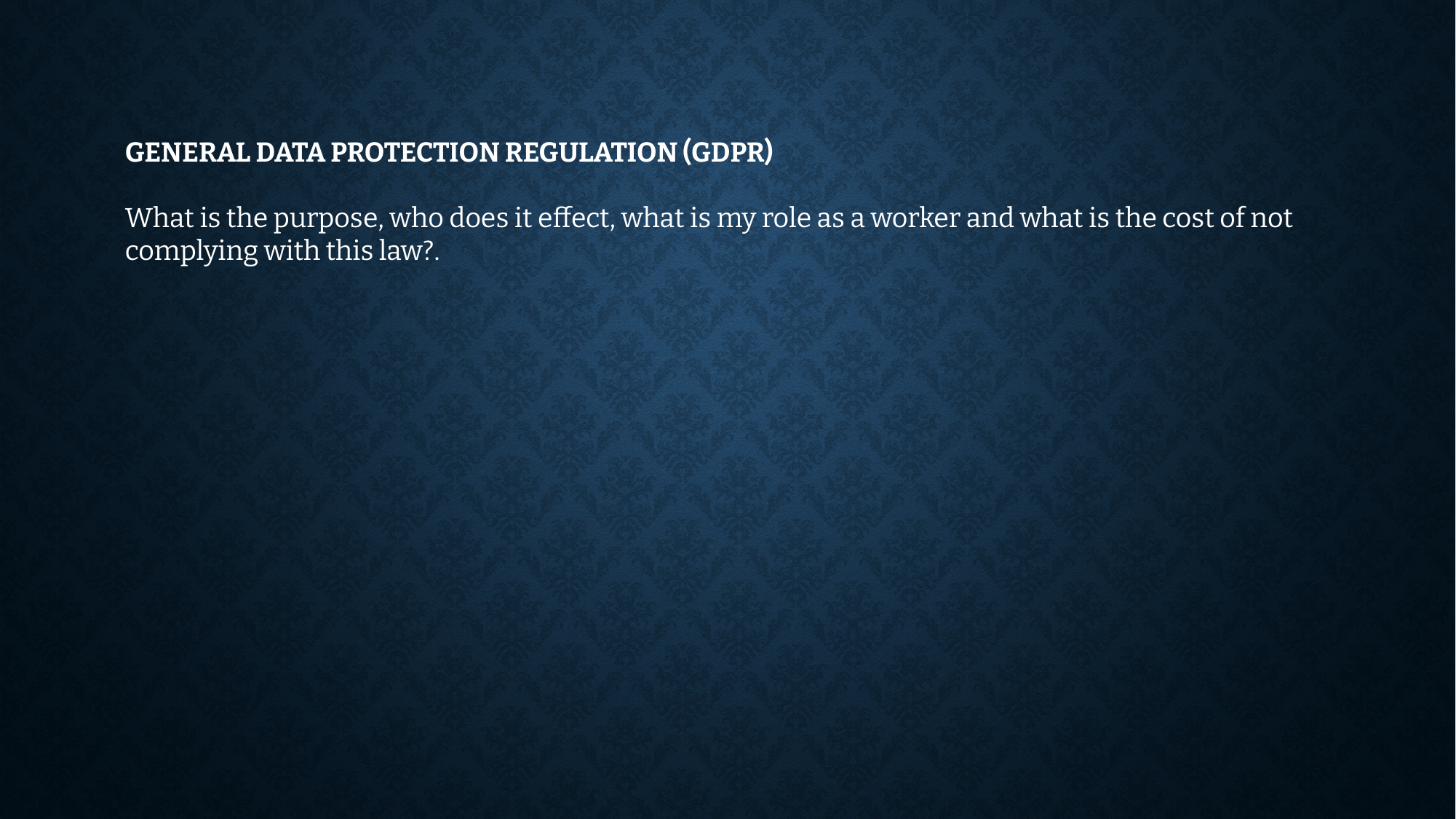

GENERAL DATA PROTECTION REGULATION (GDPR)

What is the purpose, who does it effect, what is my role as a worker and what is the cost of not complying with this law?.